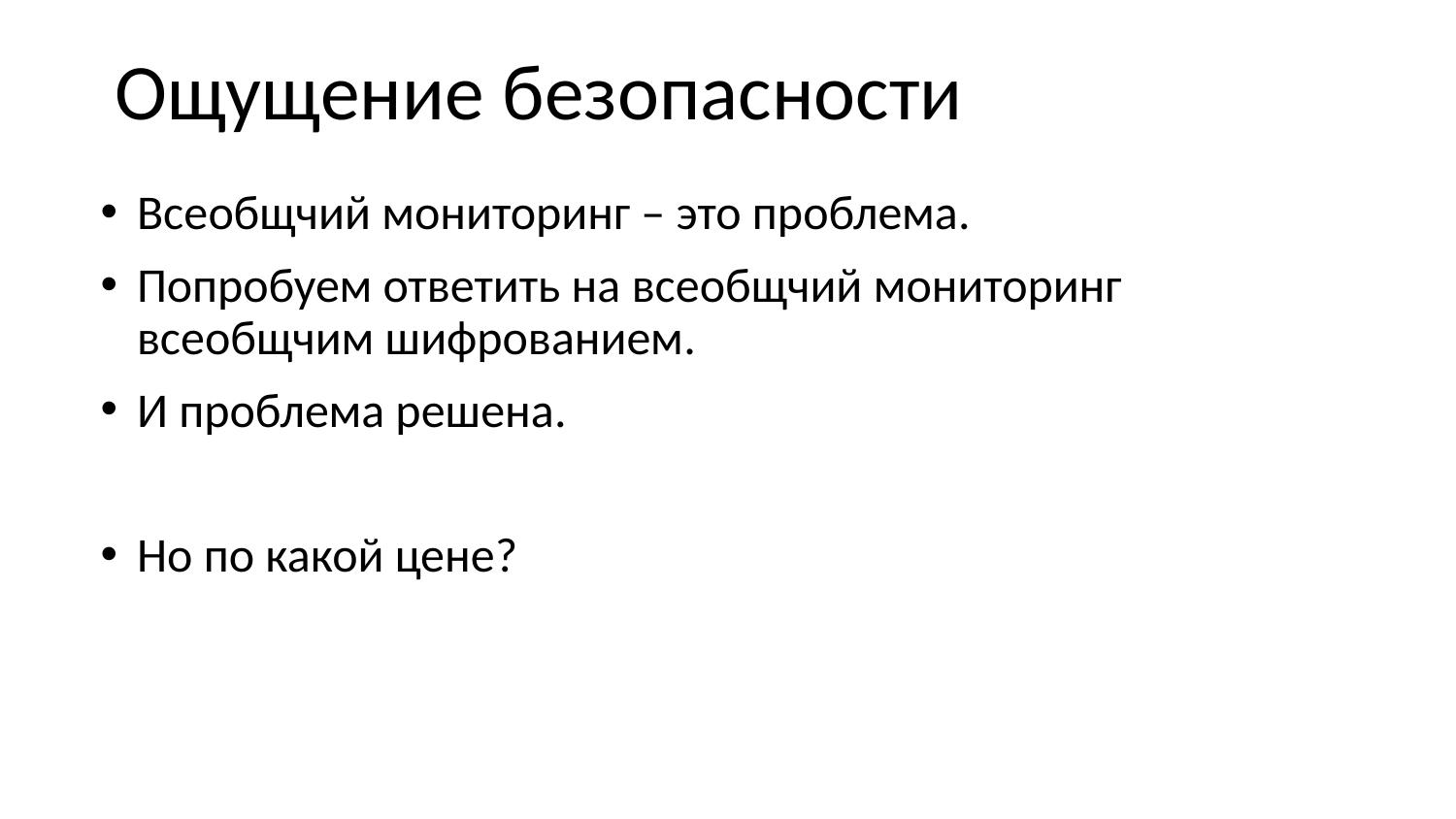

# Ощущение безопасности
Всеобщчий мониторинг – это проблема.
Попробуем ответить на всеобщчий мониторинг всеобщчим шифрованием.
И проблема решена.

Но по какой цене?